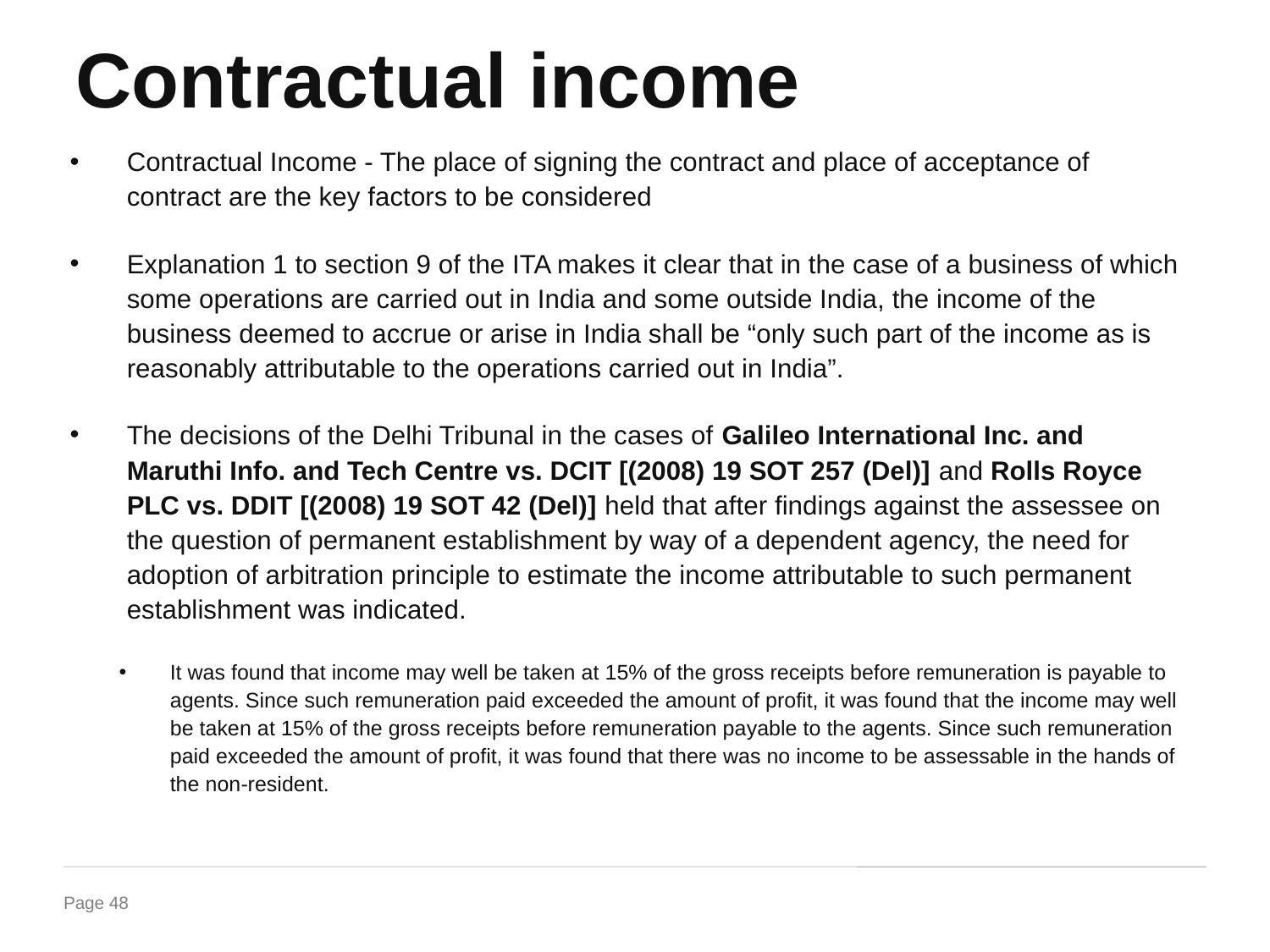

Contractual income
Contractual Income - The place of signing the contract and place of acceptance of contract are the key factors to be considered
Explanation 1 to section 9 of the ITA makes it clear that in the case of a business of which some operations are carried out in India and some outside India, the income of the business deemed to accrue or arise in India shall be “only such part of the income as is reasonably attributable to the operations carried out in India”.
The decisions of the Delhi Tribunal in the cases of Galileo International Inc. and Maruthi Info. and Tech Centre vs. DCIT [(2008) 19 SOT 257 (Del)] and Rolls Royce PLC vs. DDIT [(2008) 19 SOT 42 (Del)] held that after findings against the assessee on the question of permanent establishment by way of a dependent agency, the need for adoption of arbitration principle to estimate the income attributable to such permanent establishment was indicated.
It was found that income may well be taken at 15% of the gross receipts before remuneration is payable to agents. Since such remuneration paid exceeded the amount of profit, it was found that the income may well be taken at 15% of the gross receipts before remuneration payable to the agents. Since such remuneration paid exceeded the amount of profit, it was found that there was no income to be assessable in the hands of the non-resident.